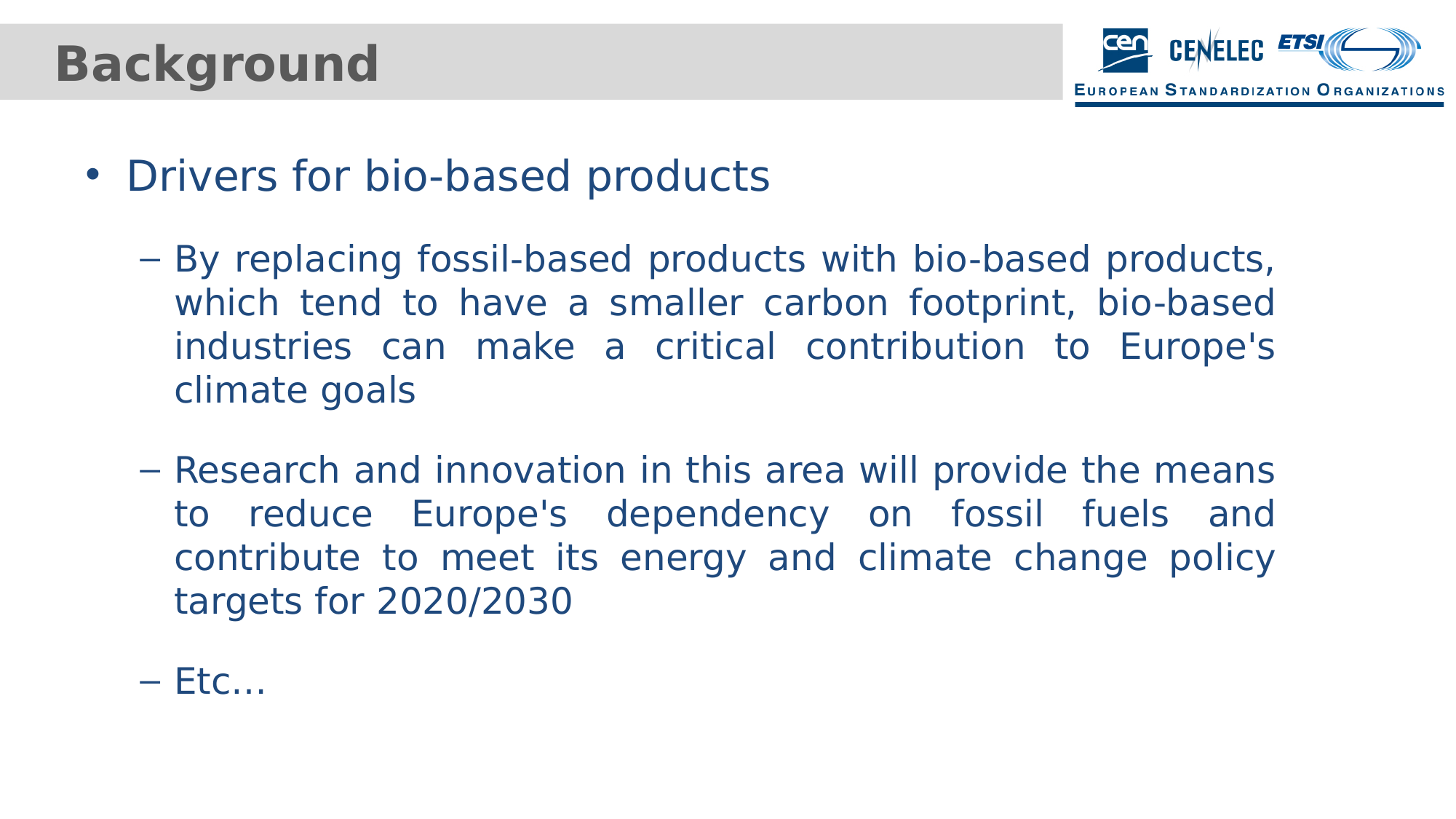

# Background
Drivers for bio-based products
By replacing fossil-based products with bio-based products, which tend to have a smaller carbon footprint, bio-based industries can make a critical contribution to Europe's climate goals
Research and innovation in this area will provide the means to reduce Europe's dependency on fossil fuels and contribute to meet its energy and climate change policy targets for 2020/2030
Etc…